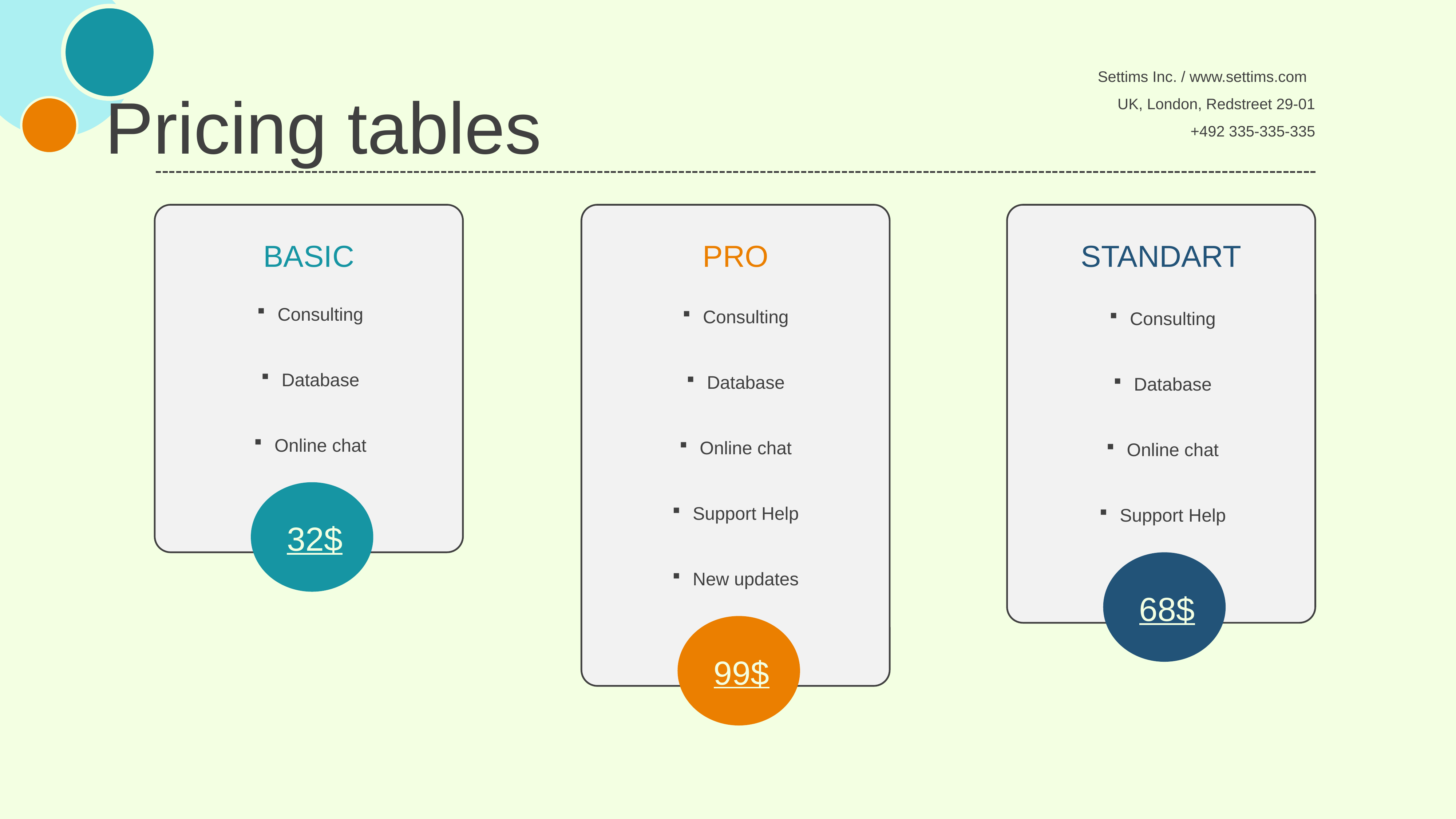

Settims Inc. / www.settims.com
UK, London, Redstreet 29-01
+492 335-335-335
Pricing tables

PRO
BASIC
STANDART
Consulting

Database

Online chat
Consulting

Database

Online chat

Support Help

New updates
Consulting

Database

Online chat

Support Help

32$

68$

99$